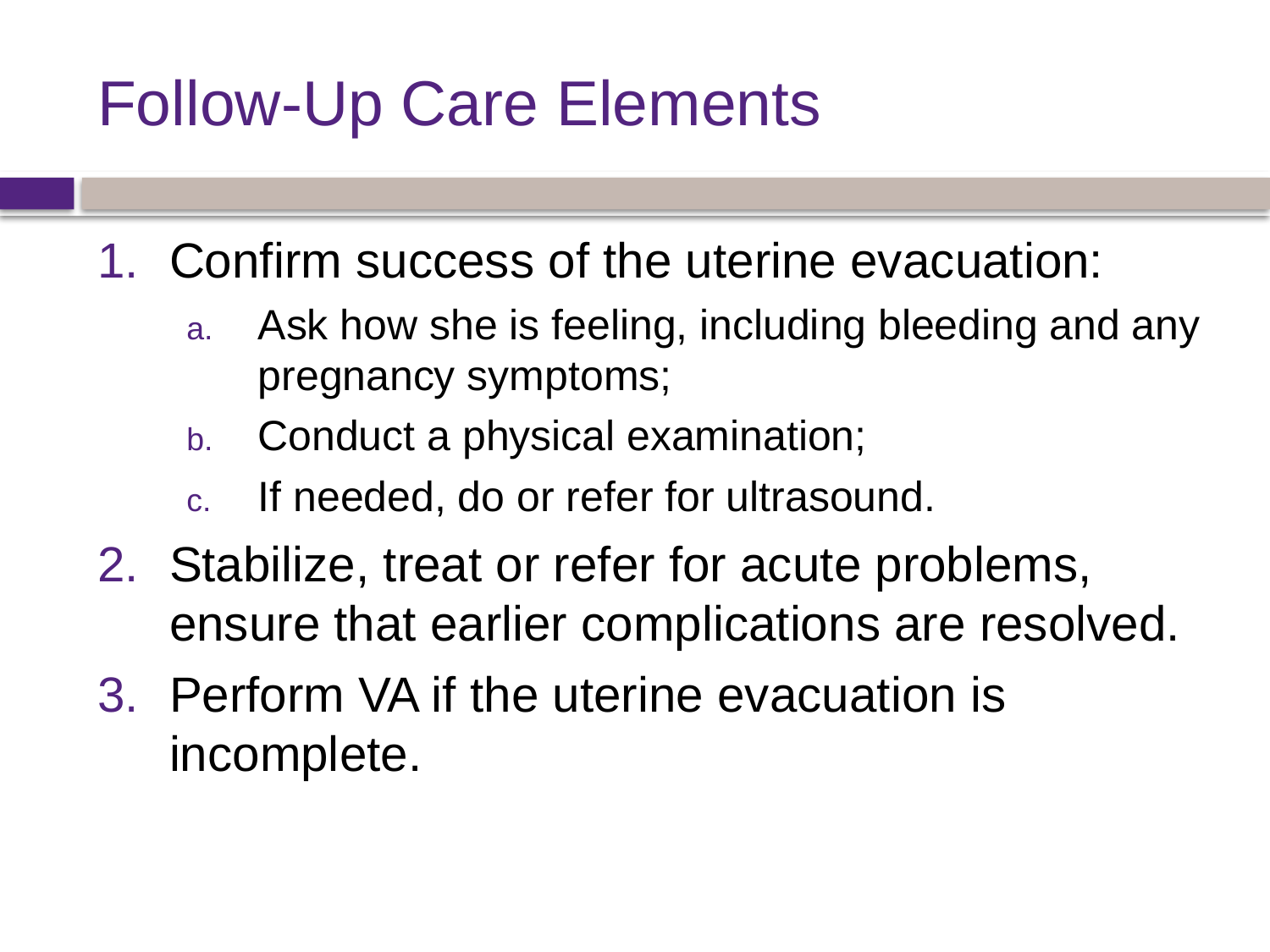

# Follow-Up Care Elements
Confirm success of the uterine evacuation:
Ask how she is feeling, including bleeding and any pregnancy symptoms;
Conduct a physical examination;
If needed, do or refer for ultrasound.
Stabilize, treat or refer for acute problems, ensure that earlier complications are resolved.
Perform VA if the uterine evacuation is incomplete.